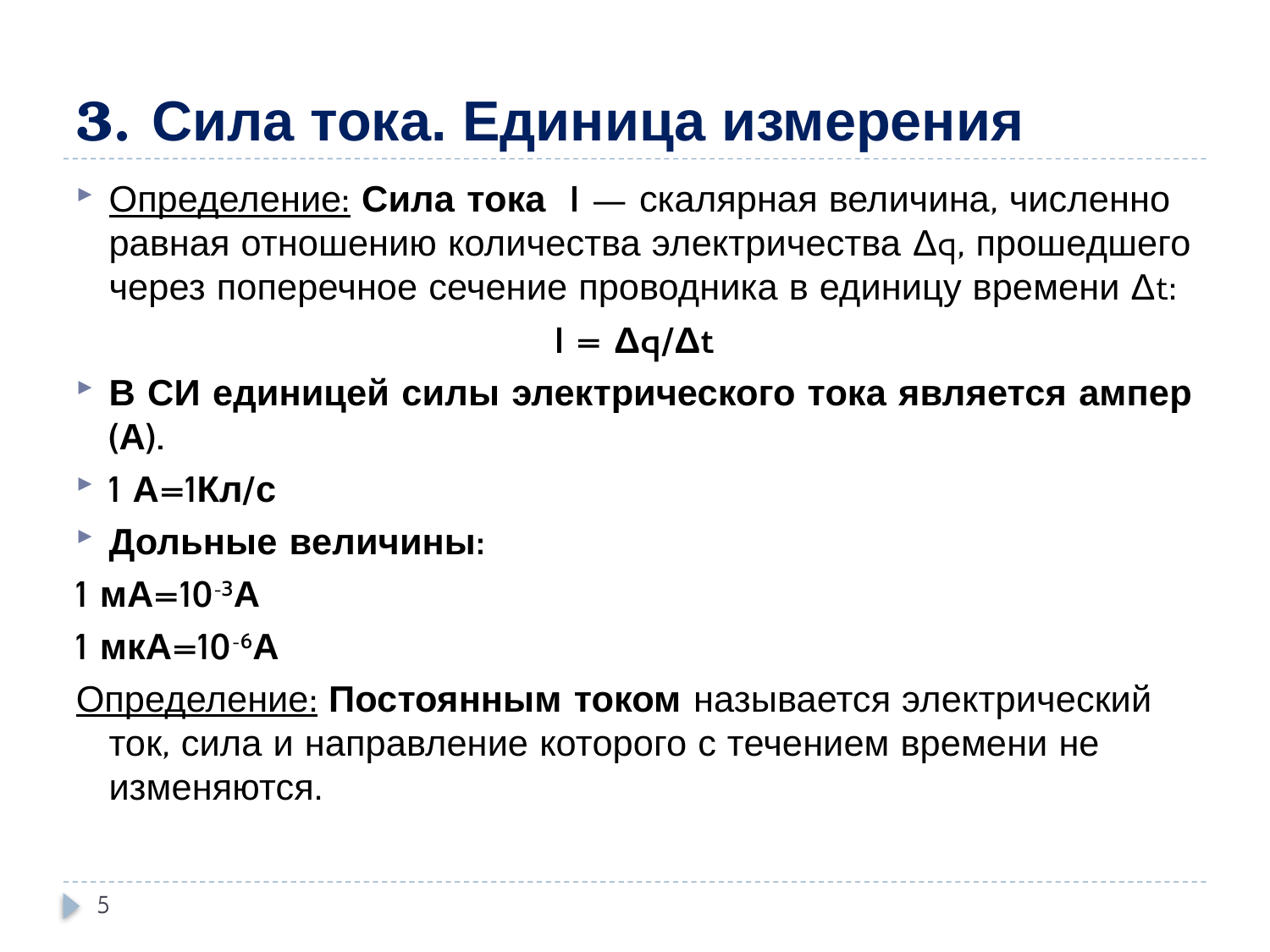

# 3. Сила тока. Единица измерения
Определение: Сила тока  I — скалярная величина, численно равная отношению количества электричества Δq, прошедшего через поперечное сечение проводника в единицу времени Δt:
I = Δq/Δt
В СИ единицей силы электрического тока является ампер (А).
1 А=1Кл/с
Дольные величины:
1 мА=10-3А
1 мкА=10-6А
Определение: Постоянным током называется электрический ток, сила и направление которого с течением времени не изменяются.

5